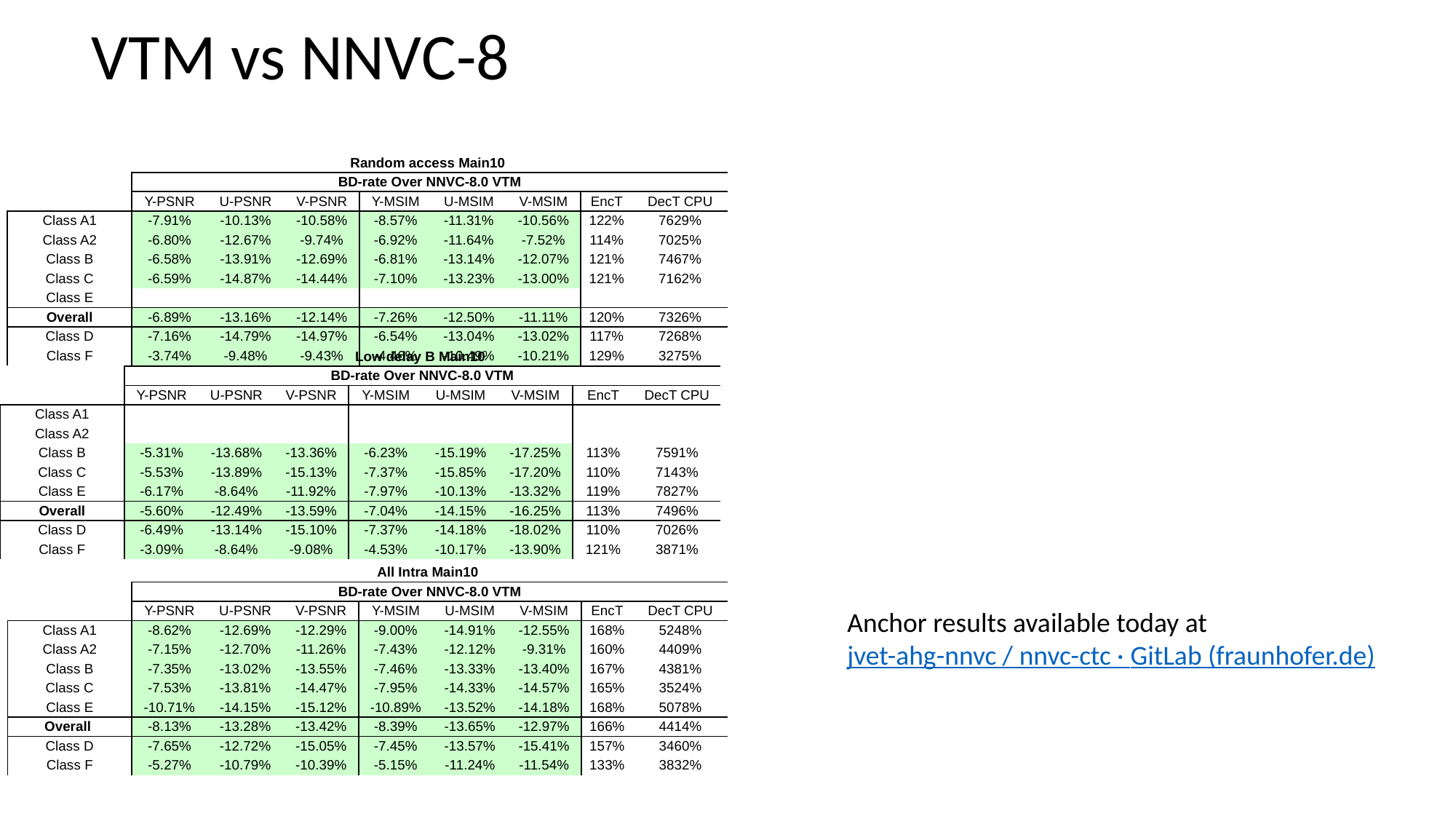

# VTM vs NNVC-8
|  | Random access Main10 |  |  |  |  |  |  |  |
| --- | --- | --- | --- | --- | --- | --- | --- | --- |
|  | BD-rate Over NNVC-8.0 VTM |  |  |  |  |  |  |  |
|  | Y-PSNR | U-PSNR | V-PSNR | Y-MSIM | U-MSIM | V-MSIM | EncT | DecT CPU |
| Class A1 | -7.91% | -10.13% | -10.58% | -8.57% | -11.31% | -10.56% | 122% | 7629% |
| Class A2 | -6.80% | -12.67% | -9.74% | -6.92% | -11.64% | -7.52% | 114% | 7025% |
| Class B | -6.58% | -13.91% | -12.69% | -6.81% | -13.14% | -12.07% | 121% | 7467% |
| Class C | -6.59% | -14.87% | -14.44% | -7.10% | -13.23% | -13.00% | 121% | 7162% |
| Class E |  |  |  |  |  |  |  |  |
| Overall | -6.89% | -13.16% | -12.14% | -7.26% | -12.50% | -11.11% | 120% | 7326% |
| Class D | -7.16% | -14.79% | -14.97% | -6.54% | -13.04% | -13.02% | 117% | 7268% |
| Class F | -3.74% | -9.48% | -9.43% | -4.46% | -10.49% | -10.21% | 129% | 3275% |
|  | Low delay B Main10 |  |  |  |  |  |  |  |
| --- | --- | --- | --- | --- | --- | --- | --- | --- |
|  | BD-rate Over NNVC-8.0 VTM |  |  |  |  |  |  |  |
|  | Y-PSNR | U-PSNR | V-PSNR | Y-MSIM | U-MSIM | V-MSIM | EncT | DecT CPU |
| Class A1 |  |  |  |  |  |  |  |  |
| Class A2 |  |  |  |  |  |  |  |  |
| Class B | -5.31% | -13.68% | -13.36% | -6.23% | -15.19% | -17.25% | 113% | 7591% |
| Class C | -5.53% | -13.89% | -15.13% | -7.37% | -15.85% | -17.20% | 110% | 7143% |
| Class E | -6.17% | -8.64% | -11.92% | -7.97% | -10.13% | -13.32% | 119% | 7827% |
| Overall | -5.60% | -12.49% | -13.59% | -7.04% | -14.15% | -16.25% | 113% | 7496% |
| Class D | -6.49% | -13.14% | -15.10% | -7.37% | -14.18% | -18.02% | 110% | 7026% |
| Class F | -3.09% | -8.64% | -9.08% | -4.53% | -10.17% | -13.90% | 121% | 3871% |
|  | All Intra Main10 |  |  |  |  |  |  |  |
| --- | --- | --- | --- | --- | --- | --- | --- | --- |
|  | BD-rate Over NNVC-8.0 VTM |  |  |  |  |  |  |  |
|  | Y-PSNR | U-PSNR | V-PSNR | Y-MSIM | U-MSIM | V-MSIM | EncT | DecT CPU |
| Class A1 | -8.62% | -12.69% | -12.29% | -9.00% | -14.91% | -12.55% | 168% | 5248% |
| Class A2 | -7.15% | -12.70% | -11.26% | -7.43% | -12.12% | -9.31% | 160% | 4409% |
| Class B | -7.35% | -13.02% | -13.55% | -7.46% | -13.33% | -13.40% | 167% | 4381% |
| Class C | -7.53% | -13.81% | -14.47% | -7.95% | -14.33% | -14.57% | 165% | 3524% |
| Class E | -10.71% | -14.15% | -15.12% | -10.89% | -13.52% | -14.18% | 168% | 5078% |
| Overall | -8.13% | -13.28% | -13.42% | -8.39% | -13.65% | -12.97% | 166% | 4414% |
| Class D | -7.65% | -12.72% | -15.05% | -7.45% | -13.57% | -15.41% | 157% | 3460% |
| Class F | -5.27% | -10.79% | -10.39% | -5.15% | -11.24% | -11.54% | 133% | 3832% |
Anchor results available today at
jvet-ahg-nnvc / nnvc-ctc · GitLab (fraunhofer.de)